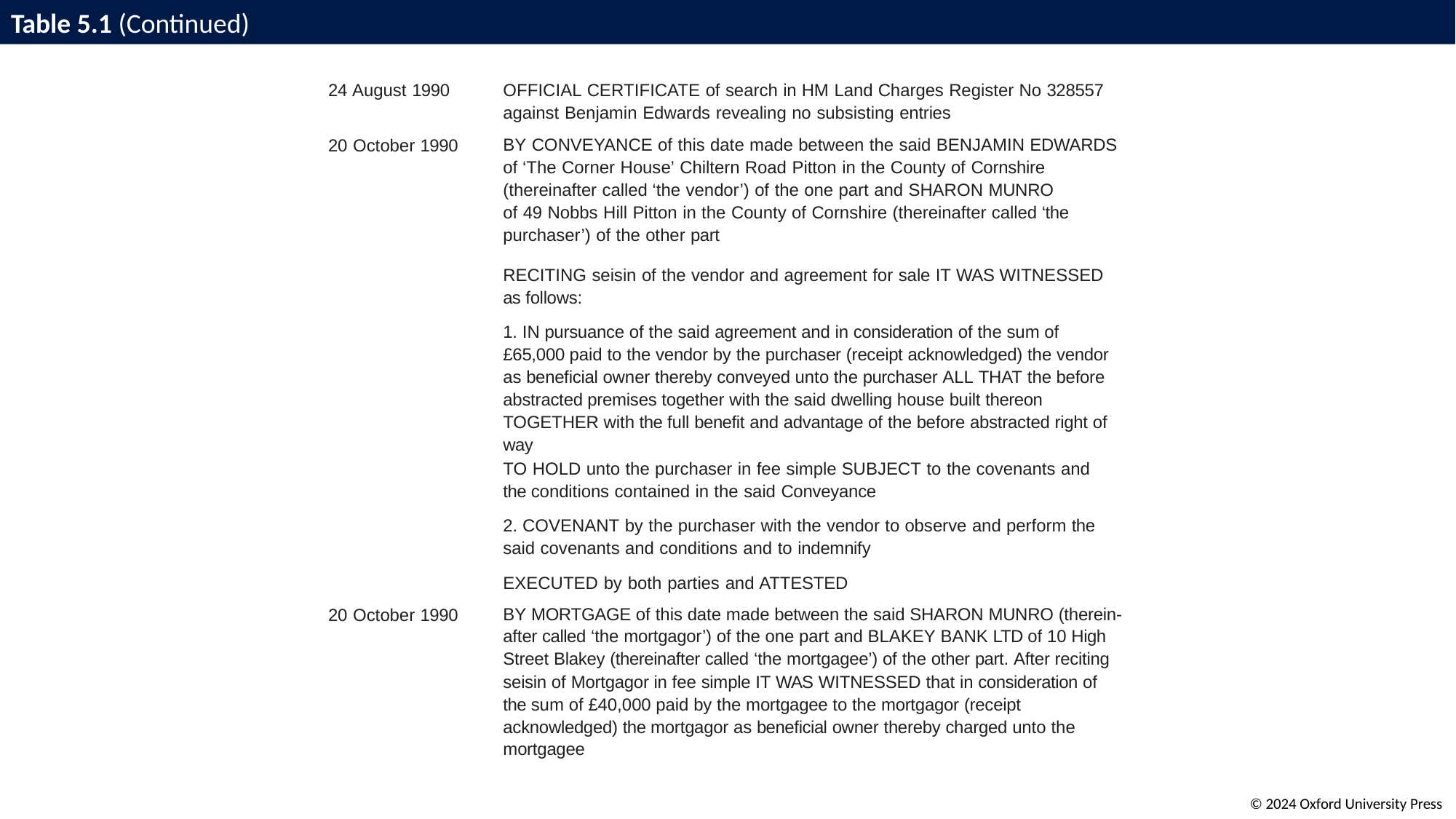

# Table 5.1 (Continued)
| 24 August 1990 | OFFICIAL CERTIFICATE of search in HM Land Charges Register No 328557 against Benjamin Edwards revealing no subsisting entries |
| --- | --- |
| 20 October 1990 | BY CONVEYANCE of this date made between the said BENJAMIN EDWARDS of ‘The Corner House’ Chiltern Road Pitton in the County of Cornshire (thereinafter called ‘the vendor’) of the one part and SHARON MUNRO of 49 Nobbs Hill Pitton in the County of Cornshire (thereinafter called ‘the purchaser’) of the other part |
|  | RECITING seisin of the vendor and agreement for sale IT WAS WITNESSED as follows: |
|  | 1. IN pursuance of the said agreement and in consideration of the sum of £65,000 paid to the vendor by the purchaser (receipt acknowledged) the vendor as beneficial owner thereby conveyed unto the purchaser ALL THAT the before abstracted premises together with the said dwelling house built thereon TOGETHER with the full benefit and advantage of the before abstracted right of way |
|  | TO HOLD unto the purchaser in fee simple SUBJECT to the covenants and the conditions contained in the said Conveyance |
|  | 2. COVENANT by the purchaser with the vendor to observe and perform the said covenants and conditions and to indemnify |
|  | EXECUTED by both parties and ATTESTED |
| 20 October 1990 | BY MORTGAGE of this date made between the said SHARON MUNRO (therein- after called ‘the mortgagor’) of the one part and BLAKEY BANK LTD of 10 High Street Blakey (thereinafter called ‘the mortgagee’) of the other part. After reciting seisin of Mortgagor in fee simple IT WAS WITNESSED that in consideration of the sum of £40,000 paid by the mortgagee to the mortgagor (receipt acknowledged) the mortgagor as beneficial owner thereby charged unto the mortgagee |